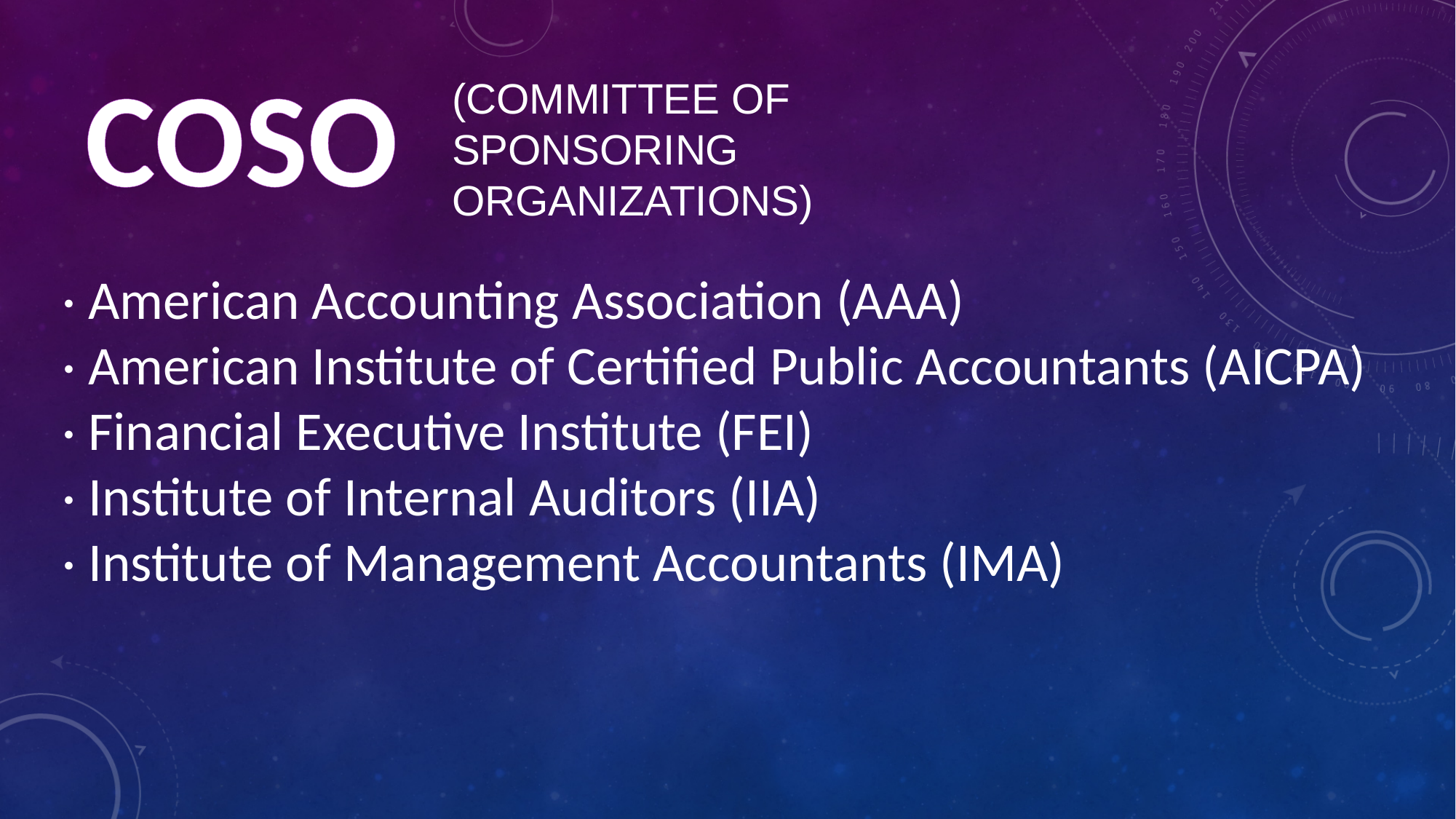

COSO
(COMMITTEE OF SPONSORING ORGANIZATIONS)
· American Accounting Association (AAA)
· American Institute of Certified Public Accountants (AICPA)
· Financial Executive Institute (FEI)
· Institute of Internal Auditors (IIA)
· Institute of Management Accountants (IMA)